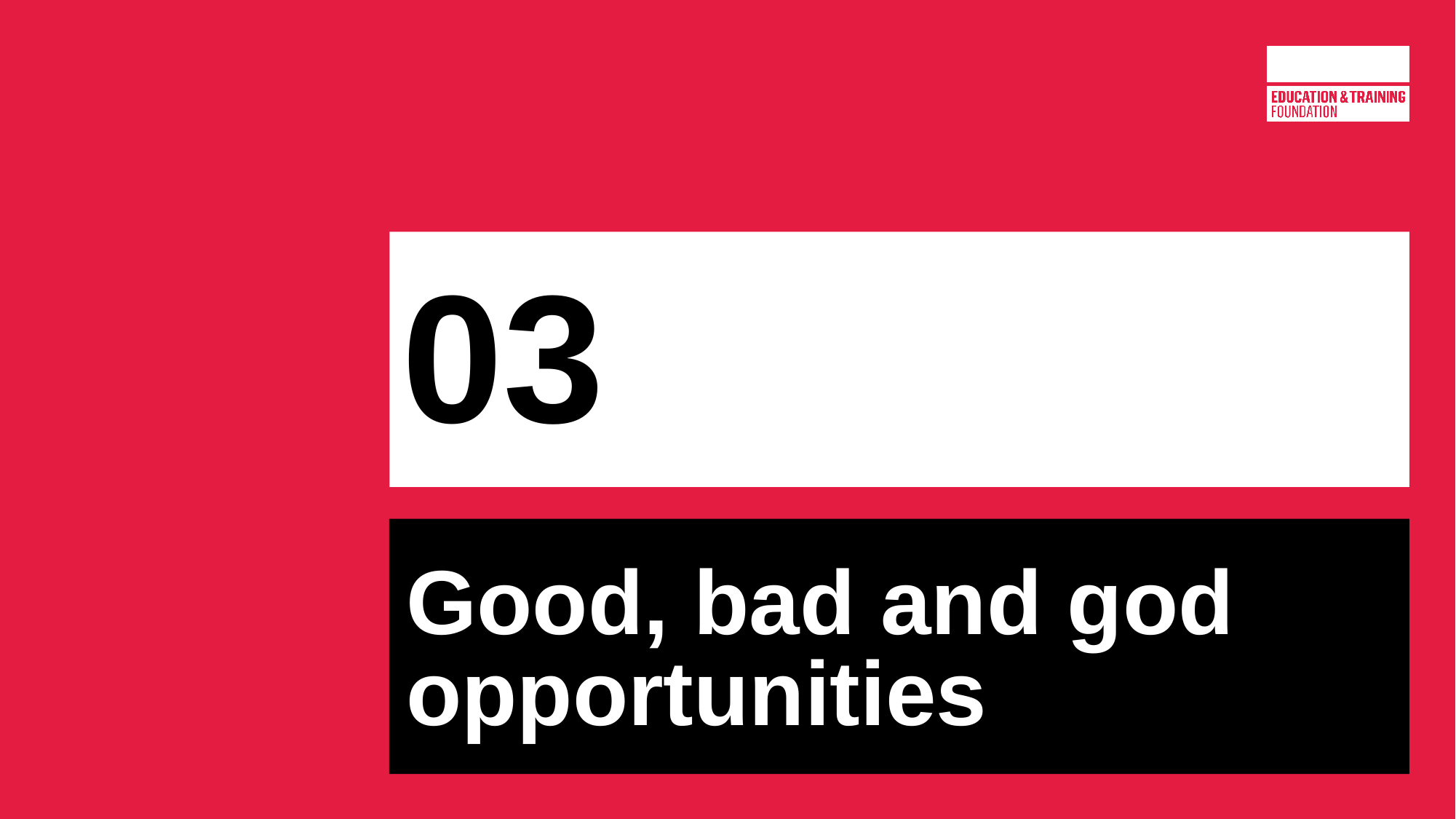

# 03
Good, bad and god opportunities